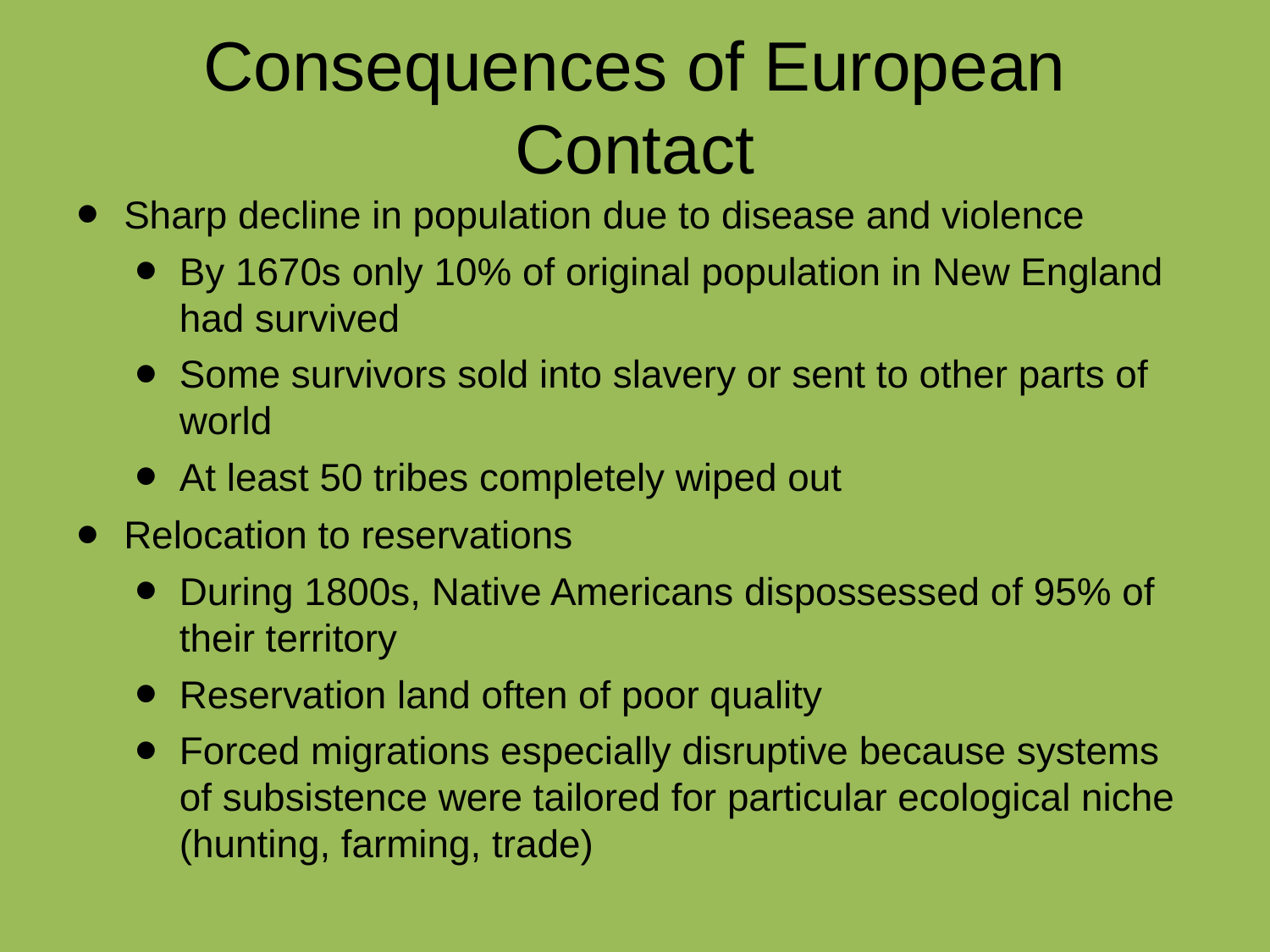

# Consequences of European Contact
Sharp decline in population due to disease and violence
By 1670s only 10% of original population in New England had survived
Some survivors sold into slavery or sent to other parts of world
At least 50 tribes completely wiped out
Relocation to reservations
During 1800s, Native Americans dispossessed of 95% of their territory
Reservation land often of poor quality
Forced migrations especially disruptive because systems of subsistence were tailored for particular ecological niche (hunting, farming, trade)